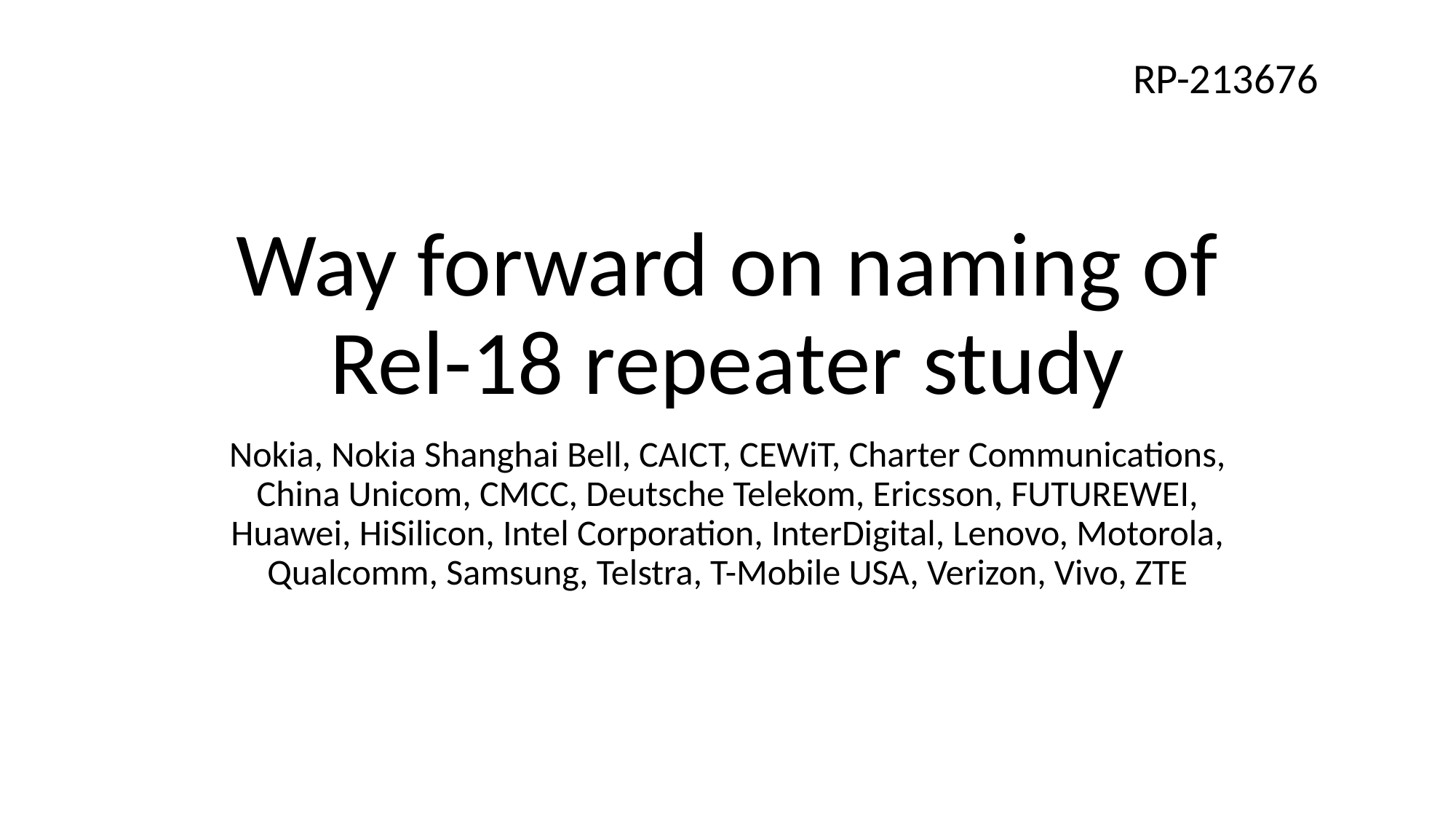

RP-213676
# Way forward on naming of Rel-18 repeater study
Nokia, Nokia Shanghai Bell, CAICT, CEWiT, Charter Communications, China Unicom, CMCC, Deutsche Telekom, Ericsson, FUTUREWEI, Huawei, HiSilicon, Intel Corporation, InterDigital, Lenovo, Motorola, Qualcomm, Samsung, Telstra, T-Mobile USA, Verizon, Vivo, ZTE